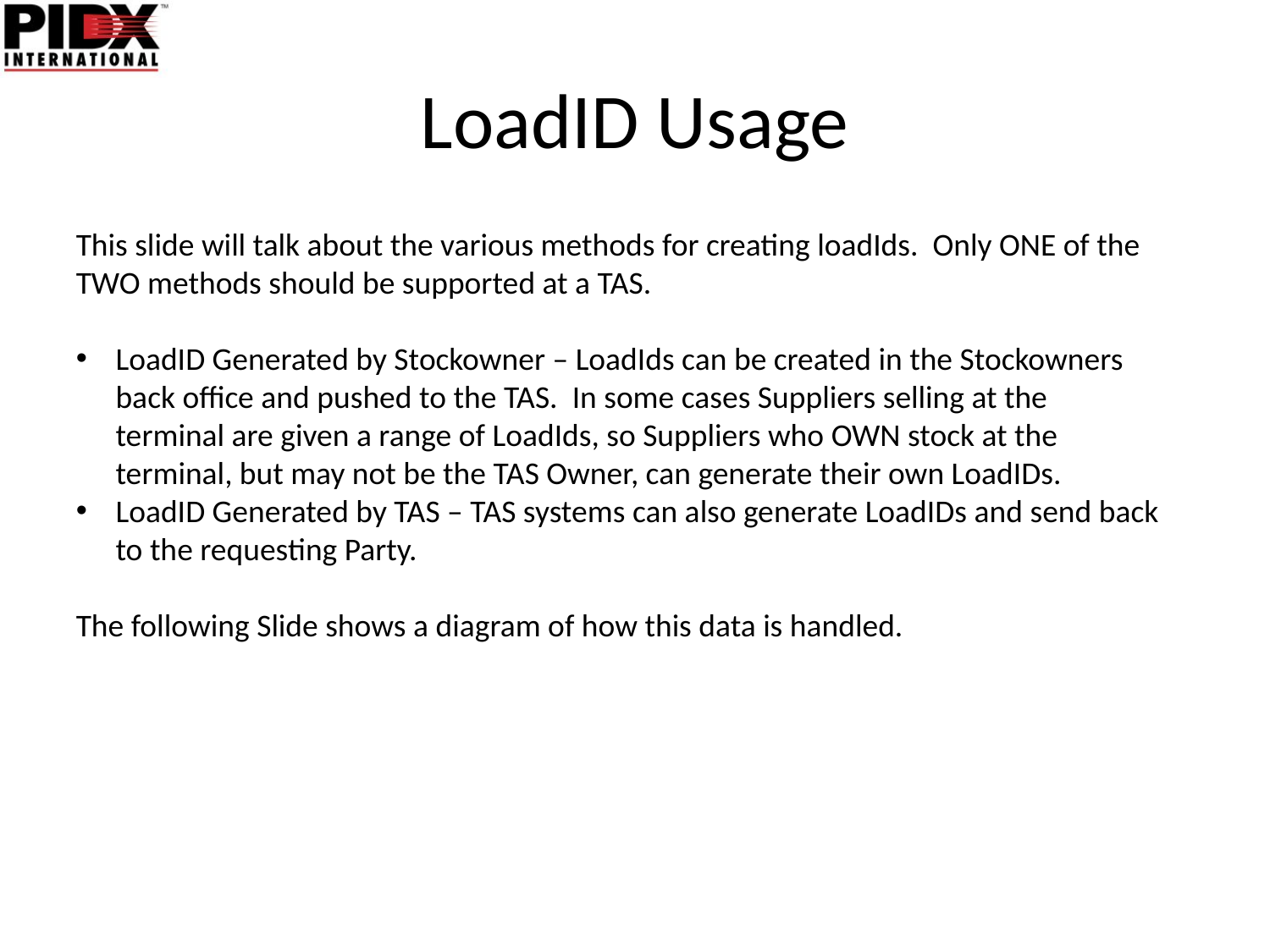

# LoadID Usage
This slide will talk about the various methods for creating loadIds.  Only ONE of the TWO methods should be supported at a TAS.

LoadID Generated by Stockowner – LoadIds can be created in the Stockowners back office and pushed to the TAS.  In some cases Suppliers selling at the terminal are given a range of LoadIds, so Suppliers who OWN stock at the terminal, but may not be the TAS Owner, can generate their own LoadIDs.
LoadID Generated by TAS – TAS systems can also generate LoadIDs and send back to the requesting Party.

The following Slide shows a diagram of how this data is handled.